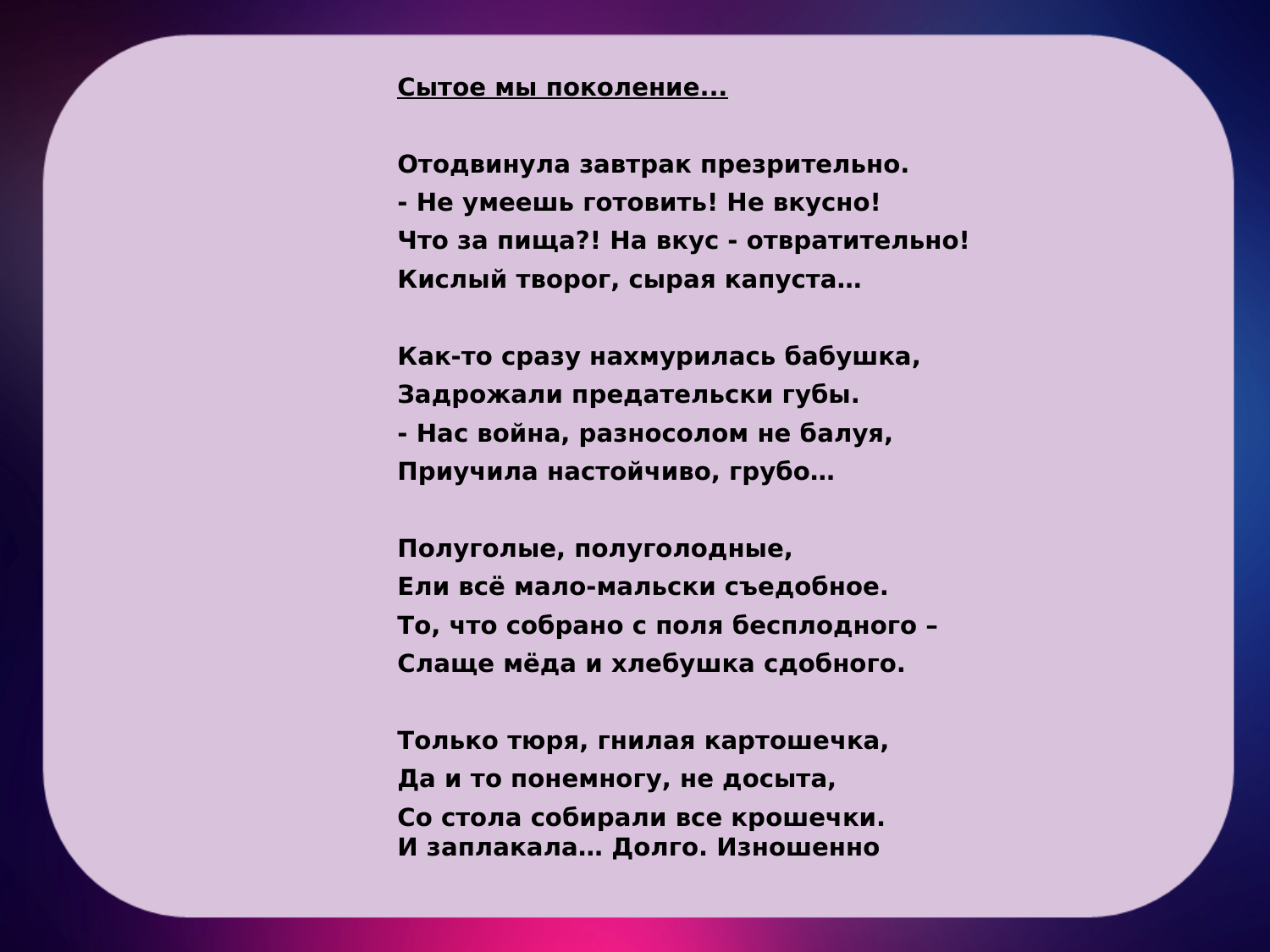

Сытое мы поколение...

Отодвинула завтрак презрительно.
- Не умеешь готовить! Не вкусно!
Что за пища?! На вкус - отвратительно!
Кислый творог, сырая капуста…

Как-то сразу нахмурилась бабушка,
Задрожали предательски губы.
- Нас война, разносолом не балуя,
Приучила настойчиво, грубо…

Полуголые, полуголодные,
Ели всё мало-мальски съедобное.
То, что собрано с поля бесплодного –
Слаще мёда и хлебушка сдобного.

Только тюря, гнилая картошечка,
Да и то понемногу, не досыта,
Со стола собирали все крошечки.
И заплакала… Долго. Изношенно